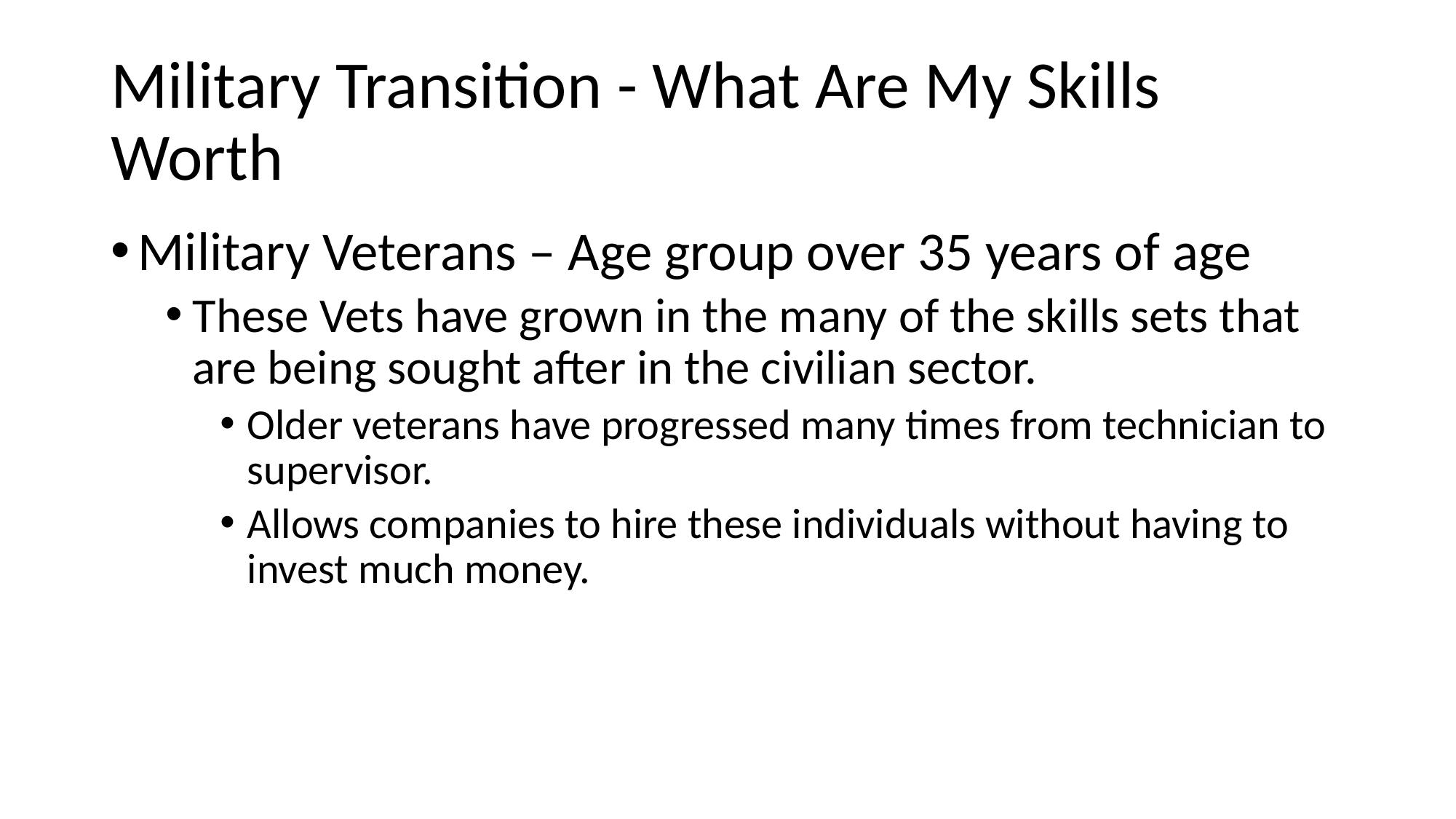

# Military Transition - What Are My Skills Worth
Military Veterans – Age group over 35 years of age
These Vets have grown in the many of the skills sets that are being sought after in the civilian sector.
Older veterans have progressed many times from technician to supervisor.
Allows companies to hire these individuals without having to invest much money.